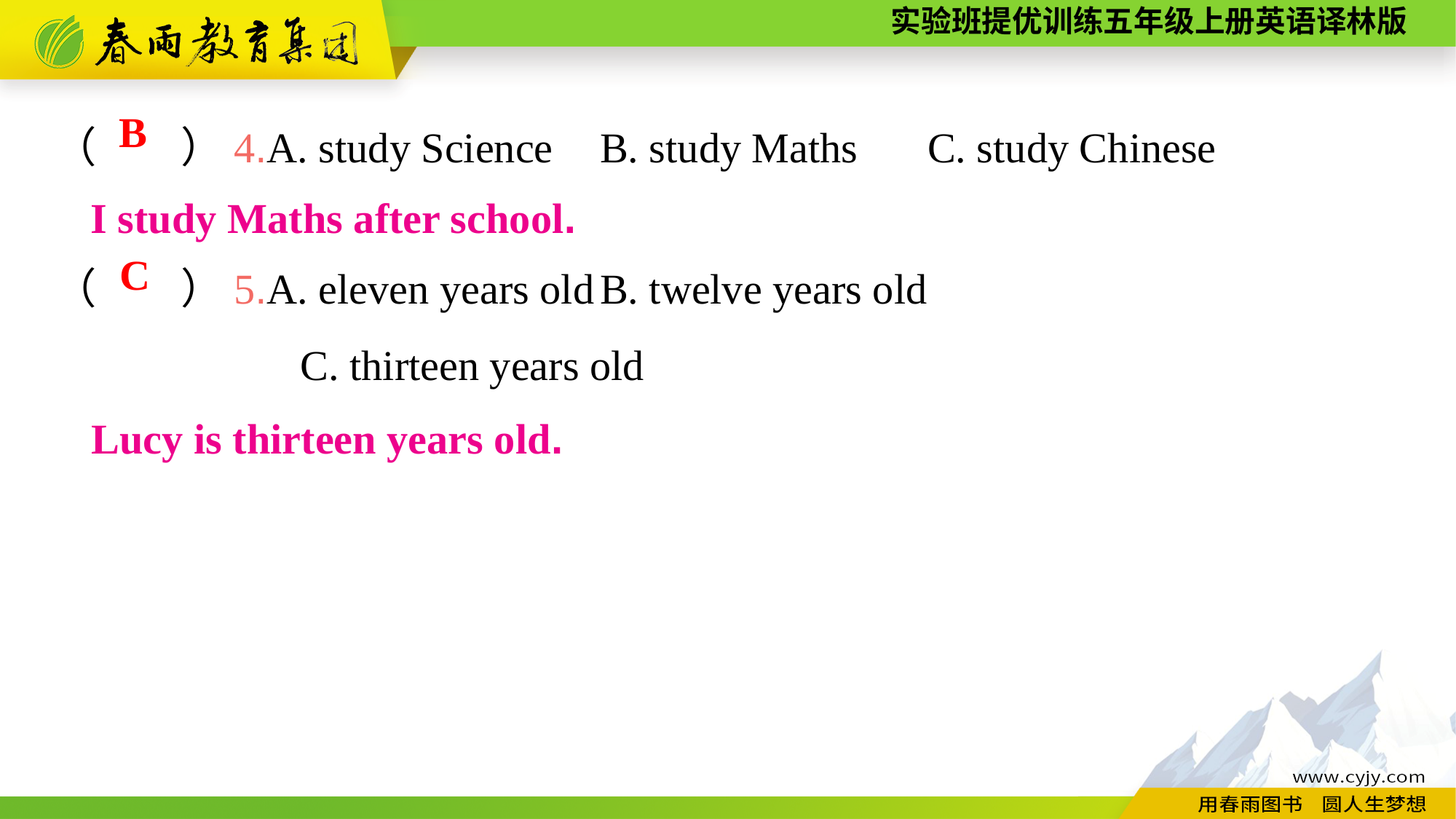

（　　）4.A. study Science	B. study Maths	C. study Chinese

（　　）5.A. eleven years old	B. twelve years old
	             C. thirteen years old
B
I study Maths after school.
C
Lucy is thirteen years old.